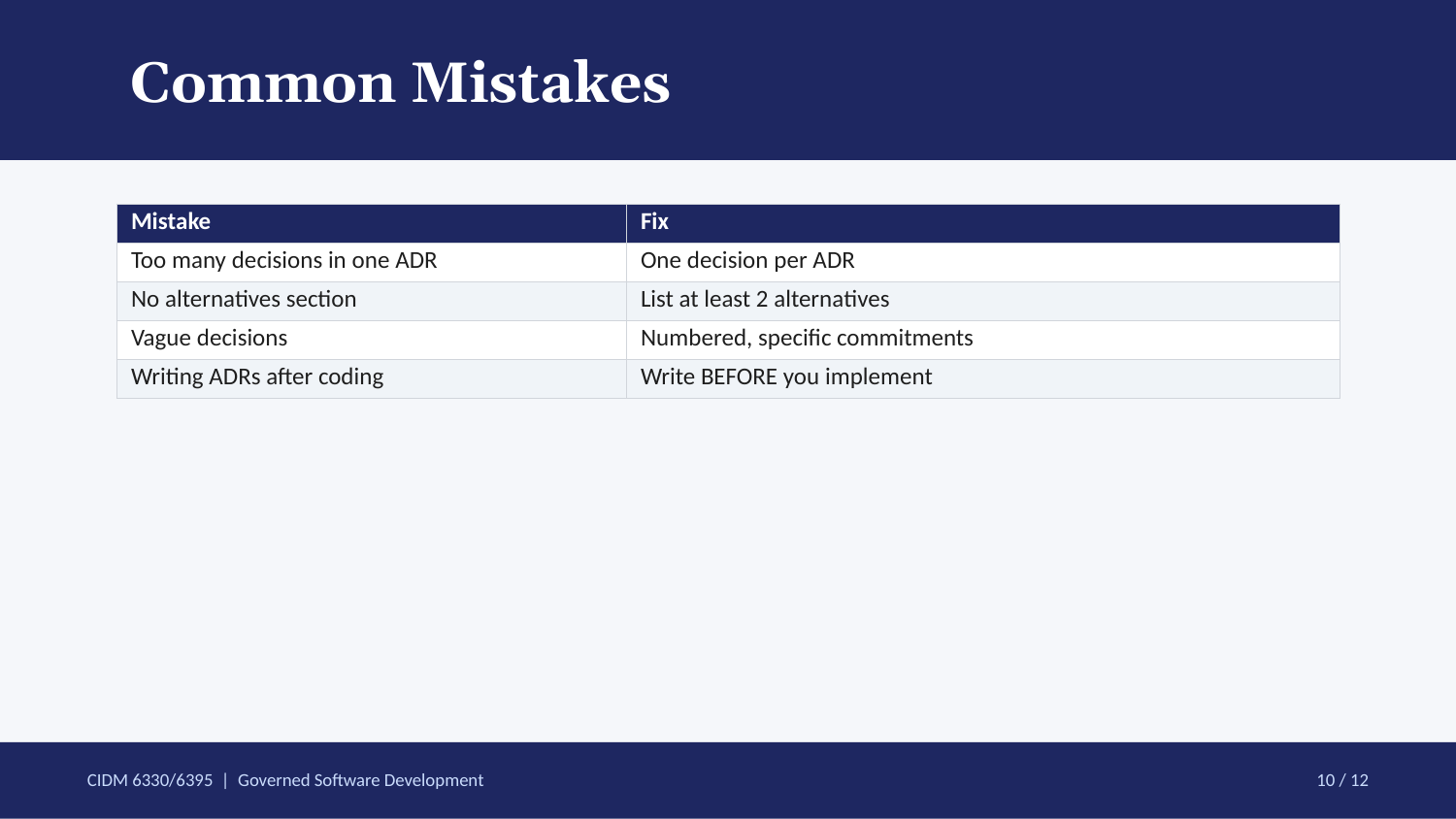

Common Mistakes
| Mistake | Fix |
| --- | --- |
| Too many decisions in one ADR | One decision per ADR |
| No alternatives section | List at least 2 alternatives |
| Vague decisions | Numbered, specific commitments |
| Writing ADRs after coding | Write BEFORE you implement |

CIDM 6330/6395  |  Governed Software Development
10 / 12